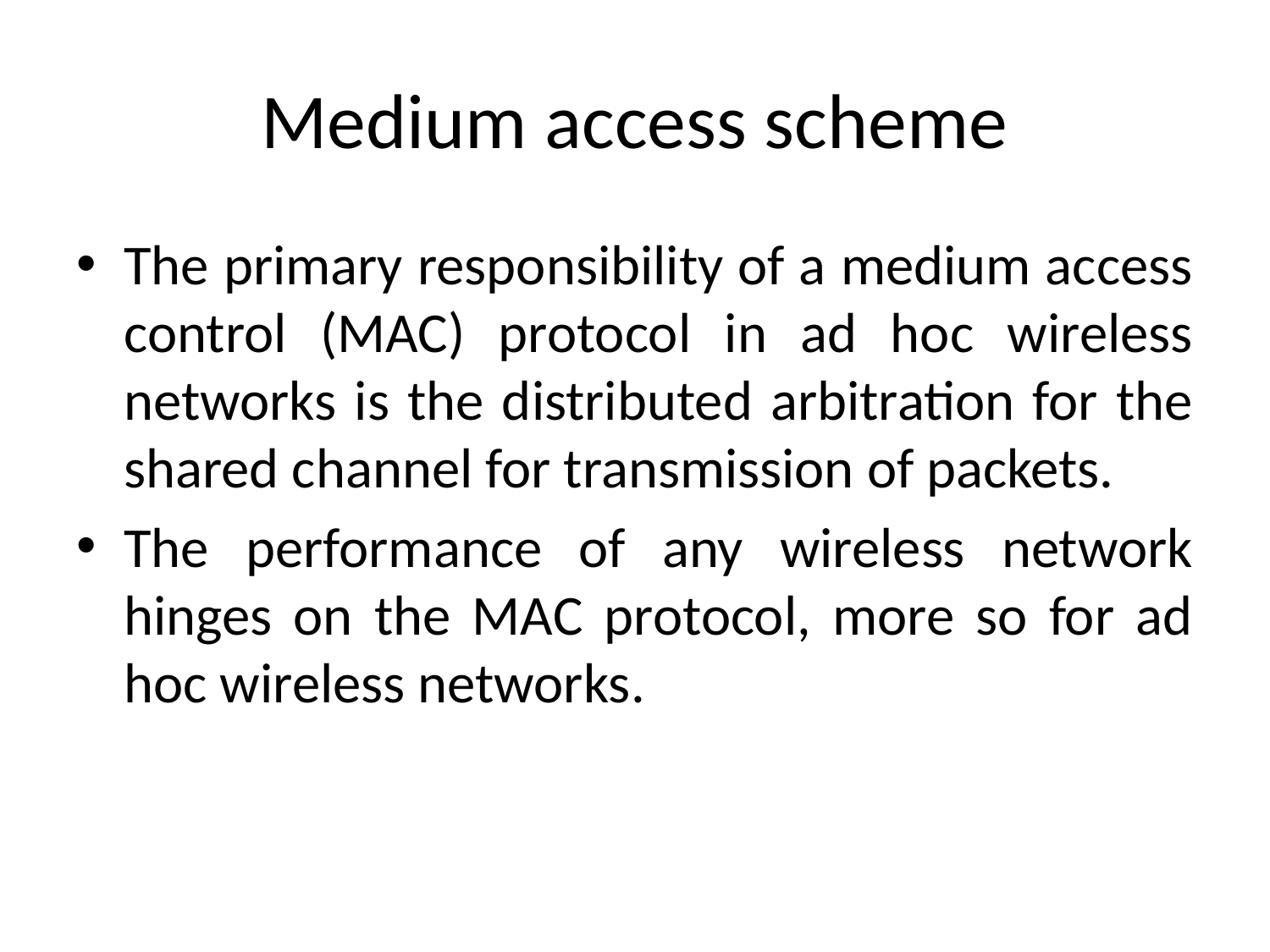

# Medium access scheme
The primary responsibility of a medium access control (MAC) protocol in ad hoc wireless networks is the distributed arbitration for the shared channel for transmission of packets.
The performance of any wireless network hinges on the MAC protocol, more so for ad hoc wireless networks.